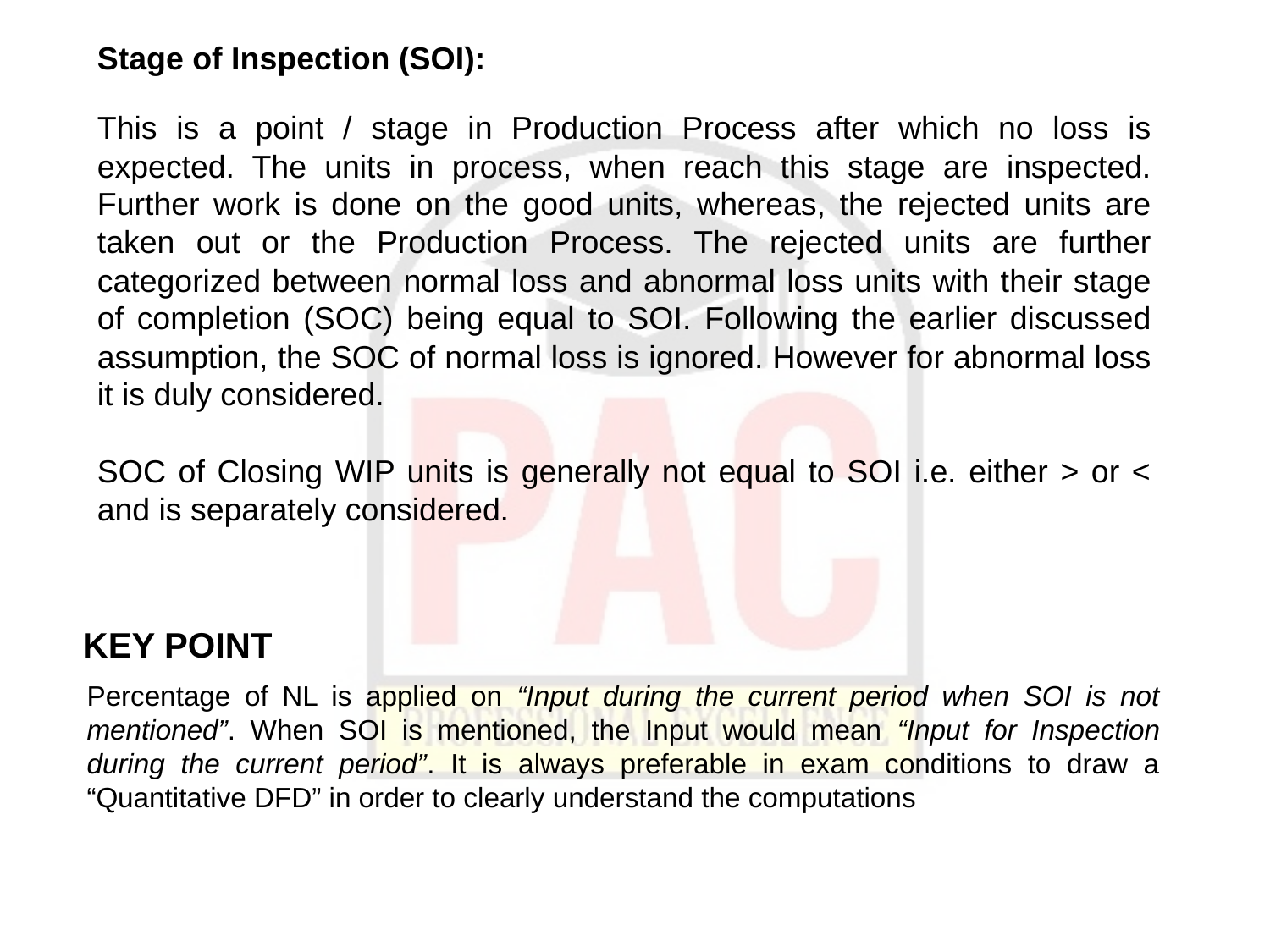

Stage of Inspection (SOI):

This is a point / stage in Production Process after which no loss is expected. The units in process, when reach this stage are inspected. Further work is done on the good units, whereas, the rejected units are taken out or the Production Process. The rejected units are further categorized between normal loss and abnormal loss units with their stage of completion (SOC) being equal to SOI. Following the earlier discussed assumption, the SOC of normal loss is ignored. However for abnormal loss it is duly considered.
SOC of Closing WIP units is generally not equal to SOI i.e. either > or < and is separately considered.
KEY POINT
Percentage of NL is applied on “Input during the current period when SOI is not mentioned”. When SOI is mentioned, the Input would mean “Input for Inspection during the current period”. It is always preferable in exam conditions to draw a “Quantitative DFD” in order to clearly understand the computations